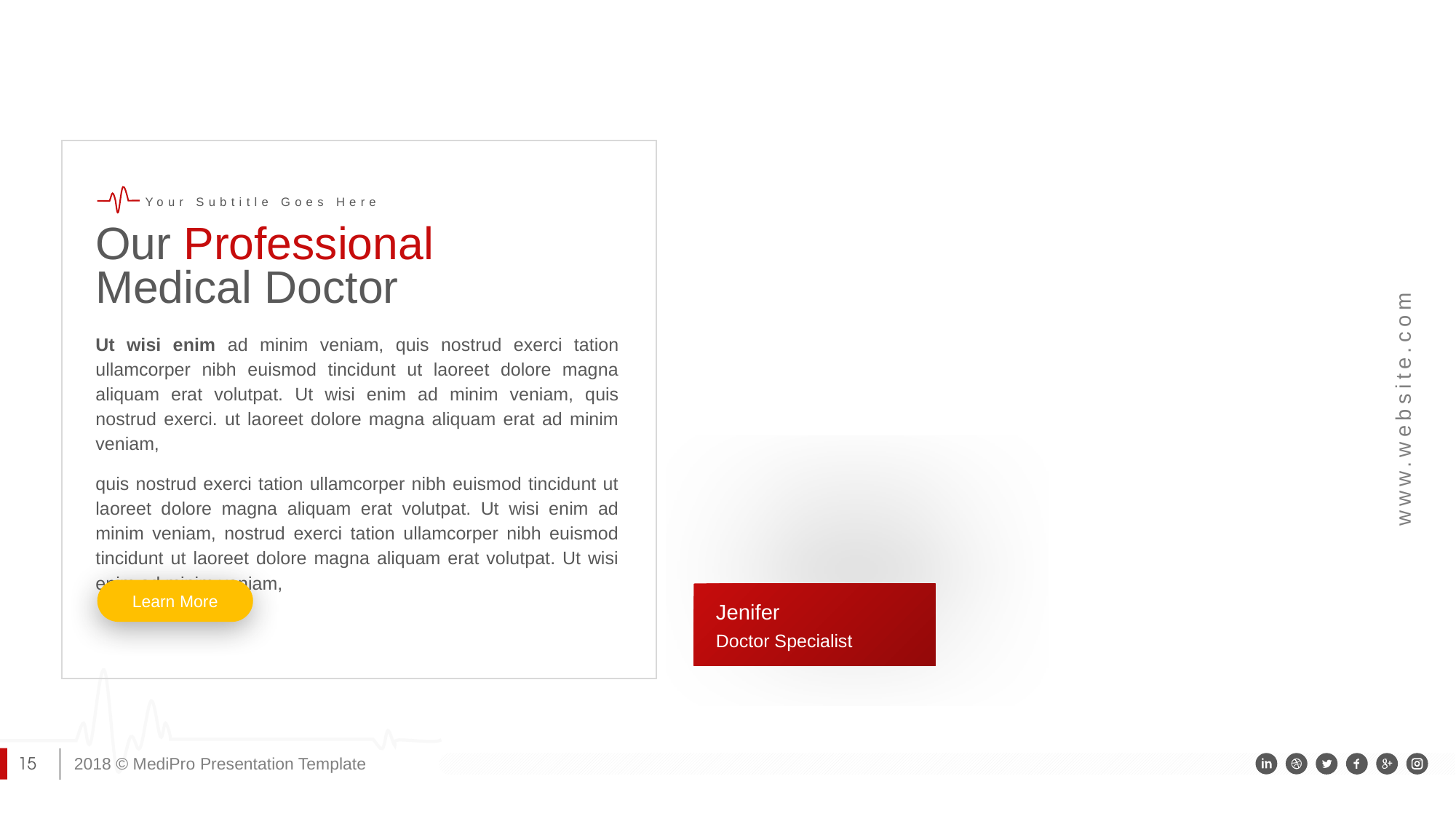

Your Subtitle Goes Here

Our Professional
Medical Doctor
Gong Leu Chi
Doctor Specialist
Ut wisi enim ad minim veniam, quis nostrud exerci tation ullamcorper nibh euismod tincidunt ut laoreet dolore magna aliquam erat volutpat. Ut wisi enim ad minim veniam, quis nostrud exerci. ut laoreet dolore magna aliquam erat ad minim veniam,
quis nostrud exerci tation ullamcorper nibh euismod tincidunt ut laoreet dolore magna aliquam erat volutpat. Ut wisi enim ad minim veniam, nostrud exerci tation ullamcorper nibh euismod tincidunt ut laoreet dolore magna aliquam erat volutpat. Ut wisi enim ad minim veniam,

Learn More

Jenifer
Doctor Specialist